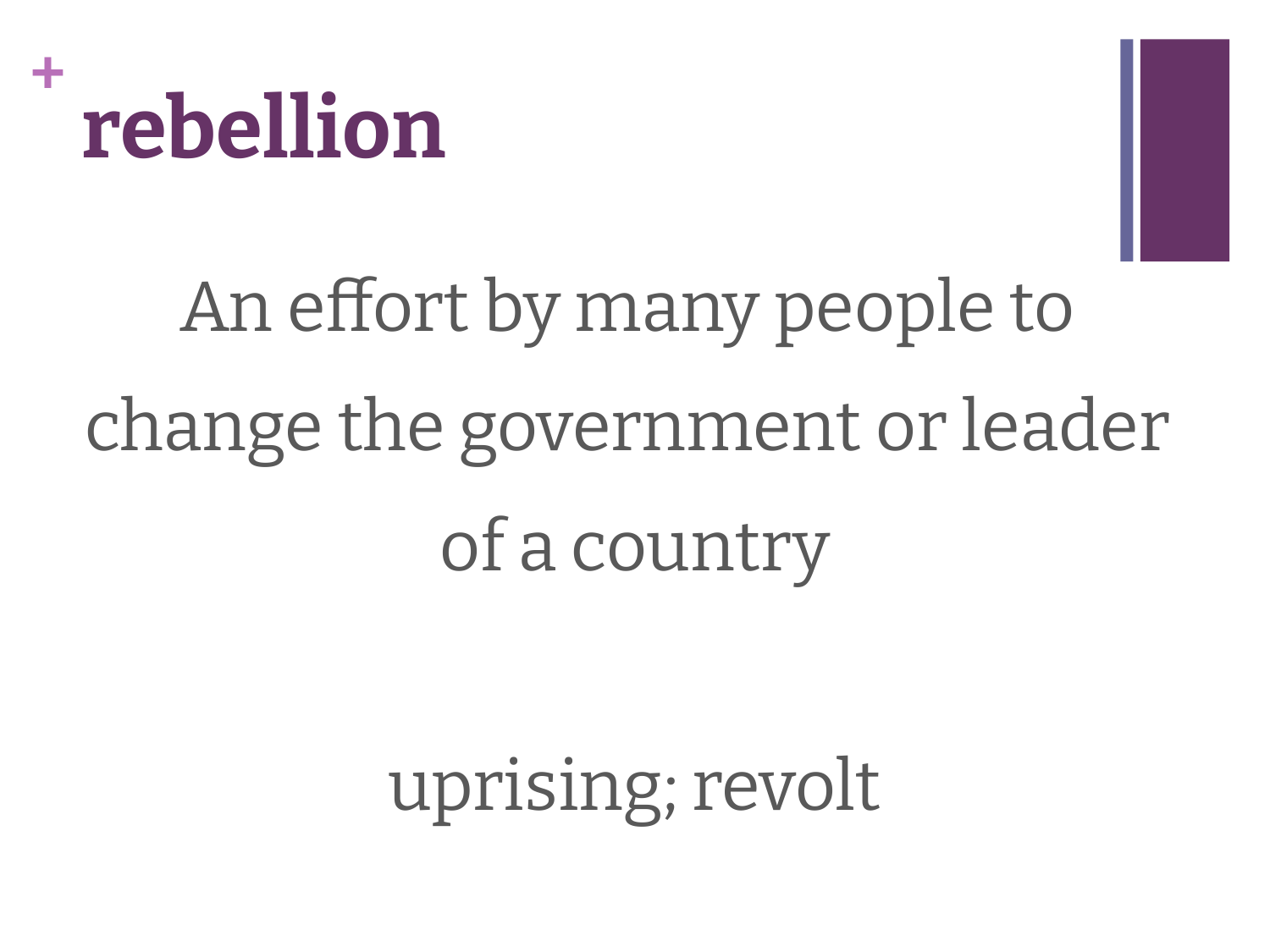

# rebellion
An effort by many people to
change the government or leader
of a country

uprising; revolt